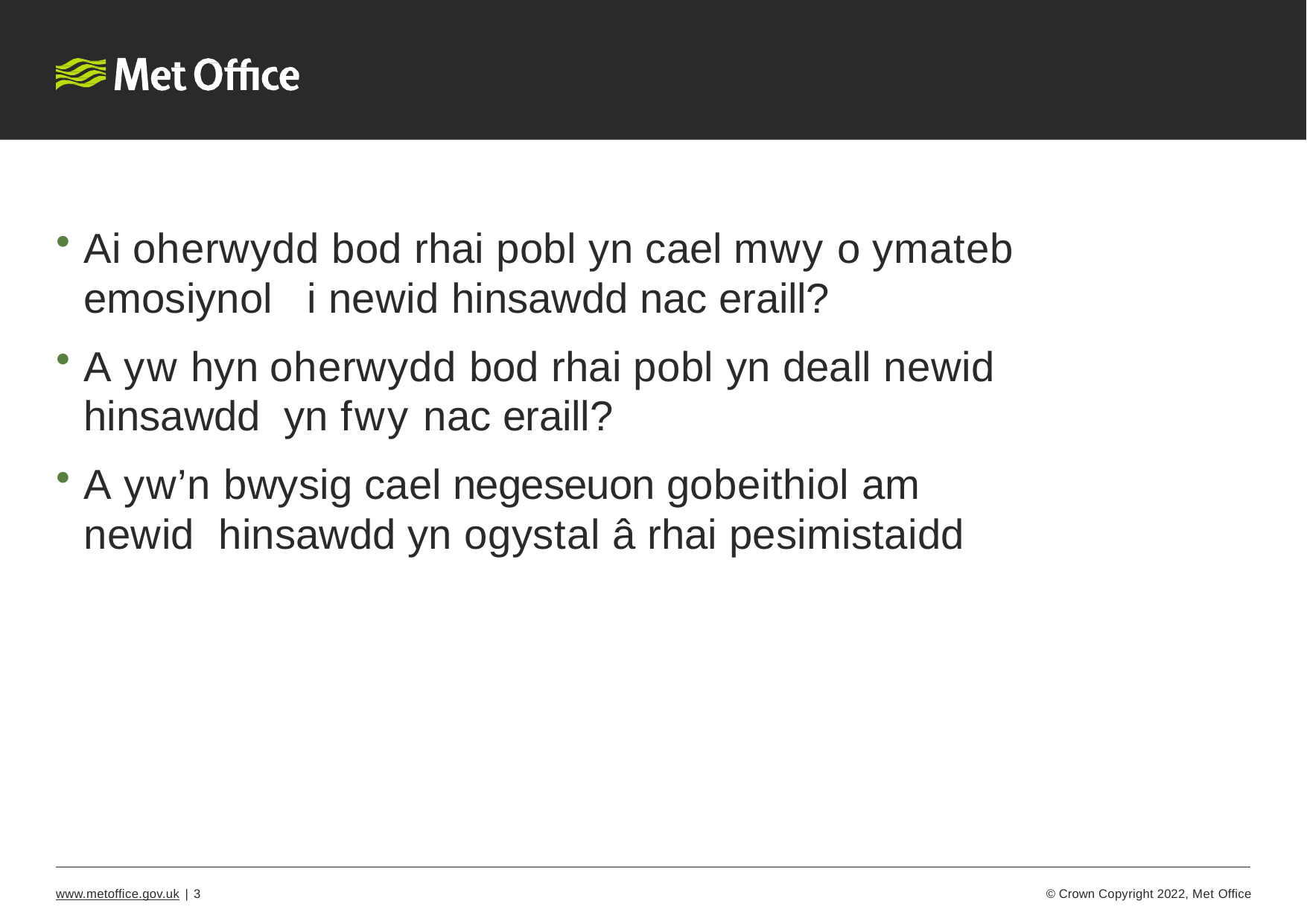

Ai oherwydd bod rhai pobl yn cael mwy o ymateb emosiynol   i newid hinsawdd nac eraill?
A yw hyn oherwydd bod rhai pobl yn deall newid hinsawdd  yn fwy nac eraill?
A yw’n bwysig cael negeseuon gobeithiol am newid  hinsawdd yn ogystal â rhai pesimistaidd
www.metoffice.gov.uk | 3
© Crown Copyright 2022, Met Office